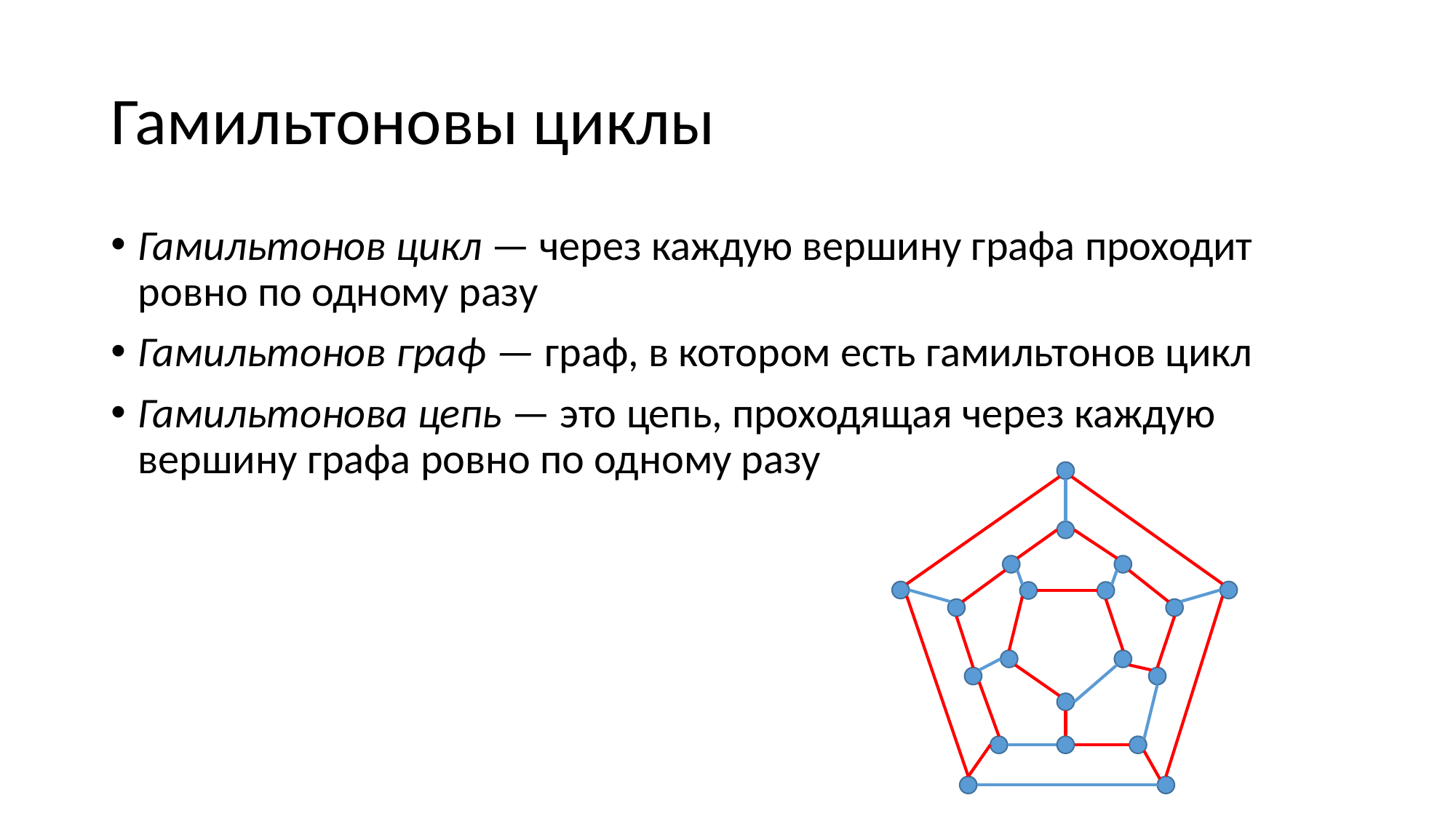

# Гамильтоновы циклы
Гамильтонов цикл — через каждую вершину графа проходит ровно по одному разу
Гамильтонов граф — граф, в котором есть гамильтонов цикл
Гамильтонова цепь — это цепь, проходящая через каждую
вершину графа ровно по одному разу